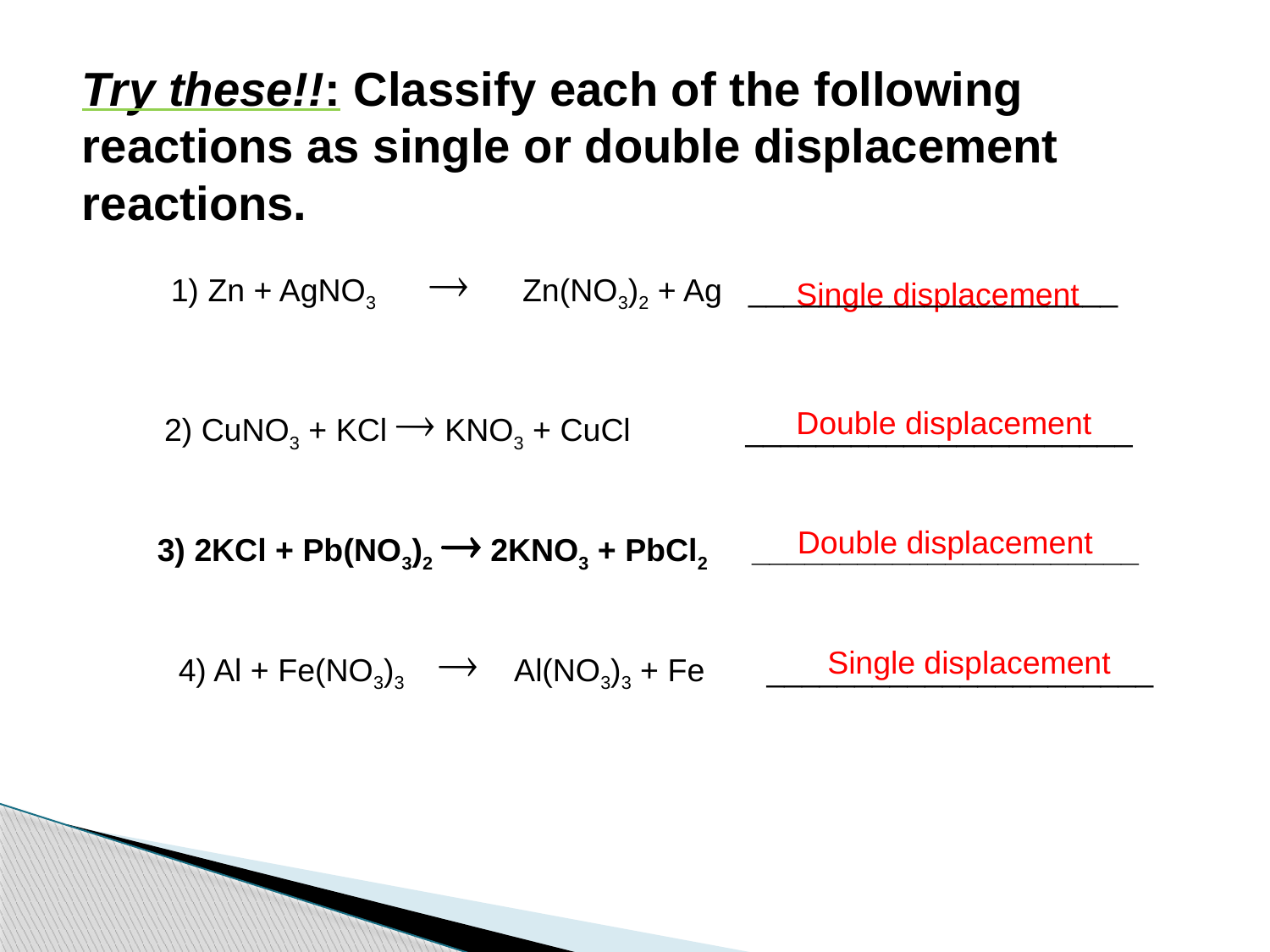

# Try these!!: Classify each of the following reactions as single or double displacement reactions.
1) Zn + AgNO3      →      Zn(NO3)2 + Ag   _____________________

Single displacement
2) CuNO3 + KCl → KNO3 + CuCl             ______________________

Double displacement
3) 2KCl + Pb(NO3)2 → 2KNO3 + PbCl2     ______________________
Double displacement
4) Al + Fe(NO3)3      →    Al(NO3)3 + Fe       ______________________

Single displacement